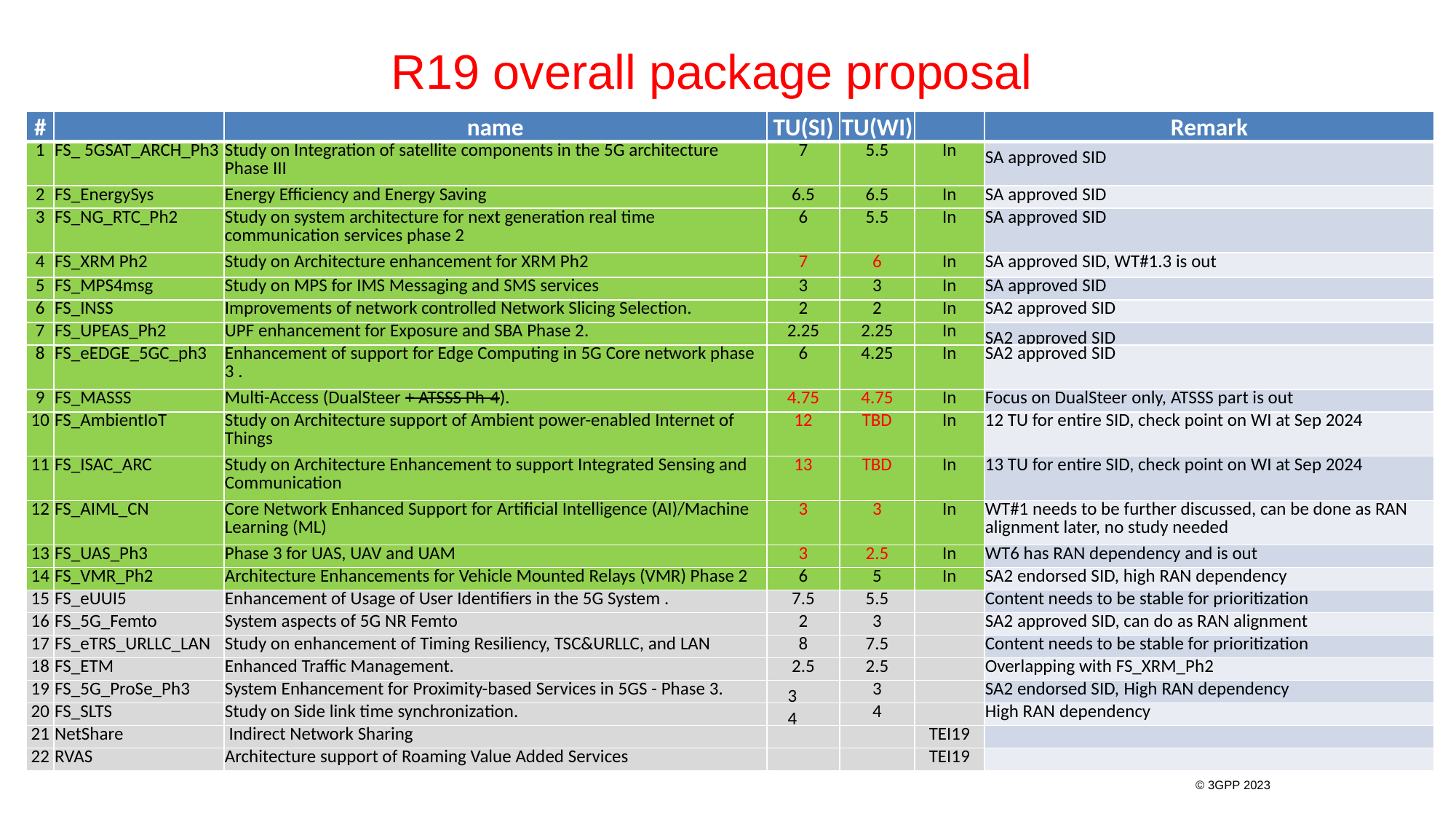

# R19 overall package proposal
| # |  | name | TU(SI) | TU(WI) |  | Remark |
| --- | --- | --- | --- | --- | --- | --- |
| 1 | FS\_ 5GSAT\_ARCH\_Ph3 | Study on Integration of satellite components in the 5G architecture Phase III | 7 | 5.5 | In | SA approved SID |
| 2 | FS\_EnergySys | Energy Efficiency and Energy Saving | 6.5 | 6.5 | In | SA approved SID |
| 3 | FS\_NG\_RTC\_Ph2 | Study on system architecture for next generation real time communication services phase 2 | 6 | 5.5 | In | SA approved SID |
| 4 | FS\_XRM Ph2 | Study on Architecture enhancement for XRM Ph2 | 7 | 6 | In | SA approved SID, WT#1.3 is out |
| 5 | FS\_MPS4msg | Study on MPS for IMS Messaging and SMS services | 3 | 3 | In | SA approved SID |
| 6 | FS\_INSS | Improvements of network controlled Network Slicing Selection. | 2 | 2 | In | SA2 approved SID |
| 7 | FS\_UPEAS\_Ph2 | UPF enhancement for Exposure and SBA Phase 2. | 2.25 | 2.25 | In | SA2 approved SID |
| 8 | FS\_eEDGE\_5GC\_ph3 | Enhancement of support for Edge Computing in 5G Core network phase 3 . | 6 | 4.25 | In | SA2 approved SID |
| 9 | FS\_MASSS | Multi-Access (DualSteer + ATSSS Ph-4). | 4.75 | 4.75 | In | Focus on DualSteer only, ATSSS part is out |
| 10 | FS\_AmbientIoT | Study on Architecture support of Ambient power-enabled Internet of Things | 12 | TBD | In | 12 TU for entire SID, check point on WI at Sep 2024 |
| 11 | FS\_ISAC\_ARC | Study on Architecture Enhancement to support Integrated Sensing and Communication | 13 | TBD | In | 13 TU for entire SID, check point on WI at Sep 2024 |
| 12 | FS\_AIML\_CN | Core Network Enhanced Support for Artificial Intelligence (AI)/Machine Learning (ML) | 3 | 3 | In | WT#1 needs to be further discussed, can be done as RAN alignment later, no study needed |
| 13 | FS\_UAS\_Ph3 | Phase 3 for UAS, UAV and UAM | 3 | 2.5 | In | WT6 has RAN dependency and is out |
| 14 | FS\_VMR\_Ph2 | Architecture Enhancements for Vehicle Mounted Relays (VMR) Phase 2 | 6 | 5 | In | SA2 endorsed SID, high RAN dependency |
| 15 | FS\_eUUI5 | Enhancement of Usage of User Identifiers in the 5G System . | 7.5 | 5.5 |  | Content needs to be stable for prioritization |
| 16 | FS\_5G\_Femto | System aspects of 5G NR Femto | 2 | 3 |  | SA2 approved SID, can do as RAN alignment |
| 17 | FS\_eTRS\_URLLC\_LAN | Study on enhancement of Timing Resiliency, TSC&URLLC, and LAN | 8 | 7.5 |  | Content needs to be stable for prioritization |
| 18 | FS\_ETM | Enhanced Traffic Management. | 2.5 | 2.5 |  | Overlapping with FS\_XRM\_Ph2 |
| 19 | FS\_5G\_ProSe\_Ph3 | System Enhancement for Proximity-based Services in 5GS - Phase 3. | 3 | 3 |  | SA2 endorsed SID, High RAN dependency |
| 20 | FS\_SLTS | Study on Side link time synchronization. | 4 | 4 |  | High RAN dependency |
| 21 | NetShare | Indirect Network Sharing |  |  | TEI19 |  |
| 22 | RVAS | Architecture support of Roaming Value Added Services |  |  | TEI19 |  |